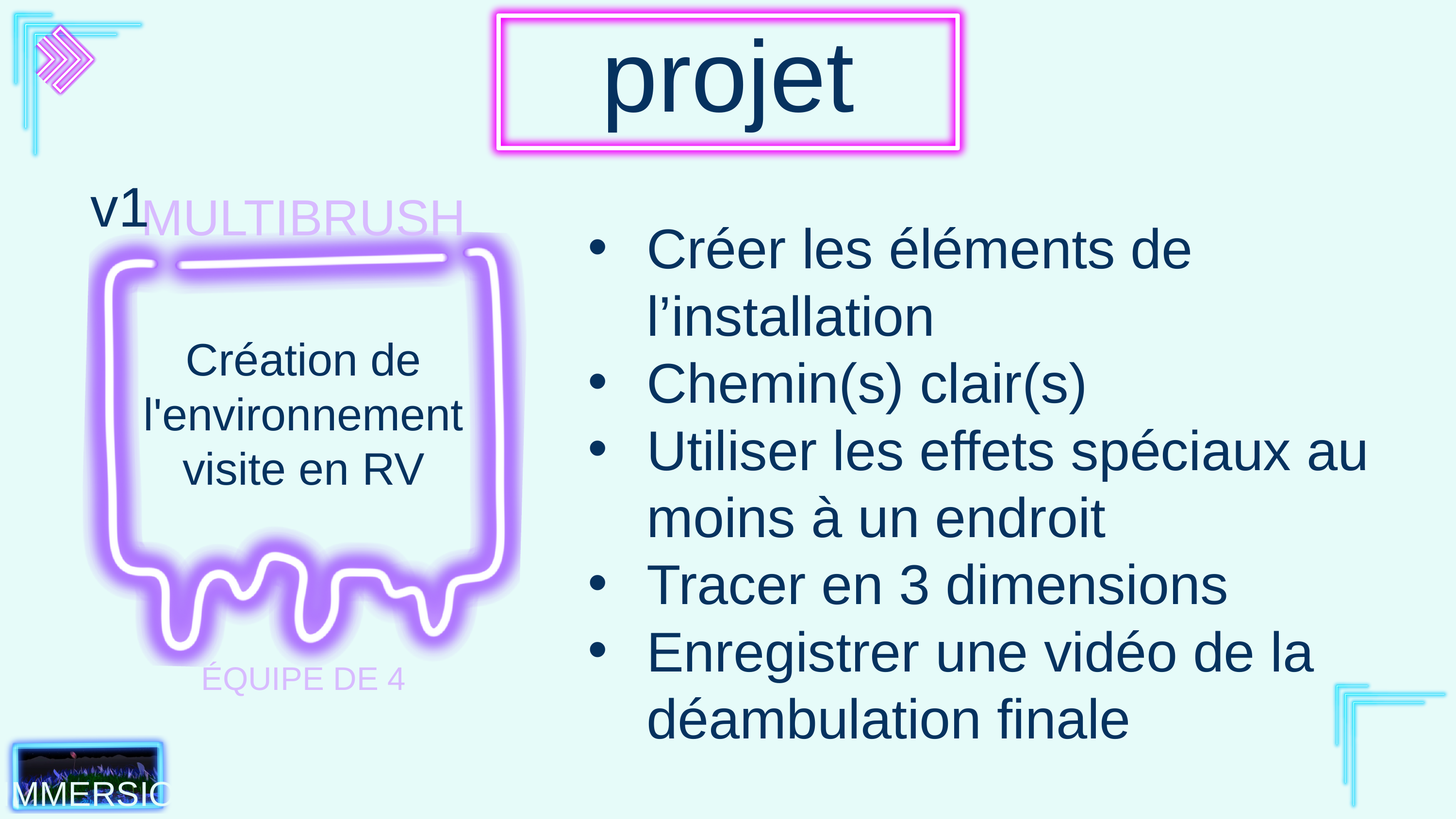

projet
MULTIBRUSH
v1
Créer les éléments de l’installation
Chemin(s) clair(s)
Utiliser les effets spéciaux au moins à un endroit
Tracer en 3 dimensions
Enregistrer une vidéo de la déambulation finale

Création de l'environnementvisite en RV
ÉQUIPE DE 4

IMMERSION